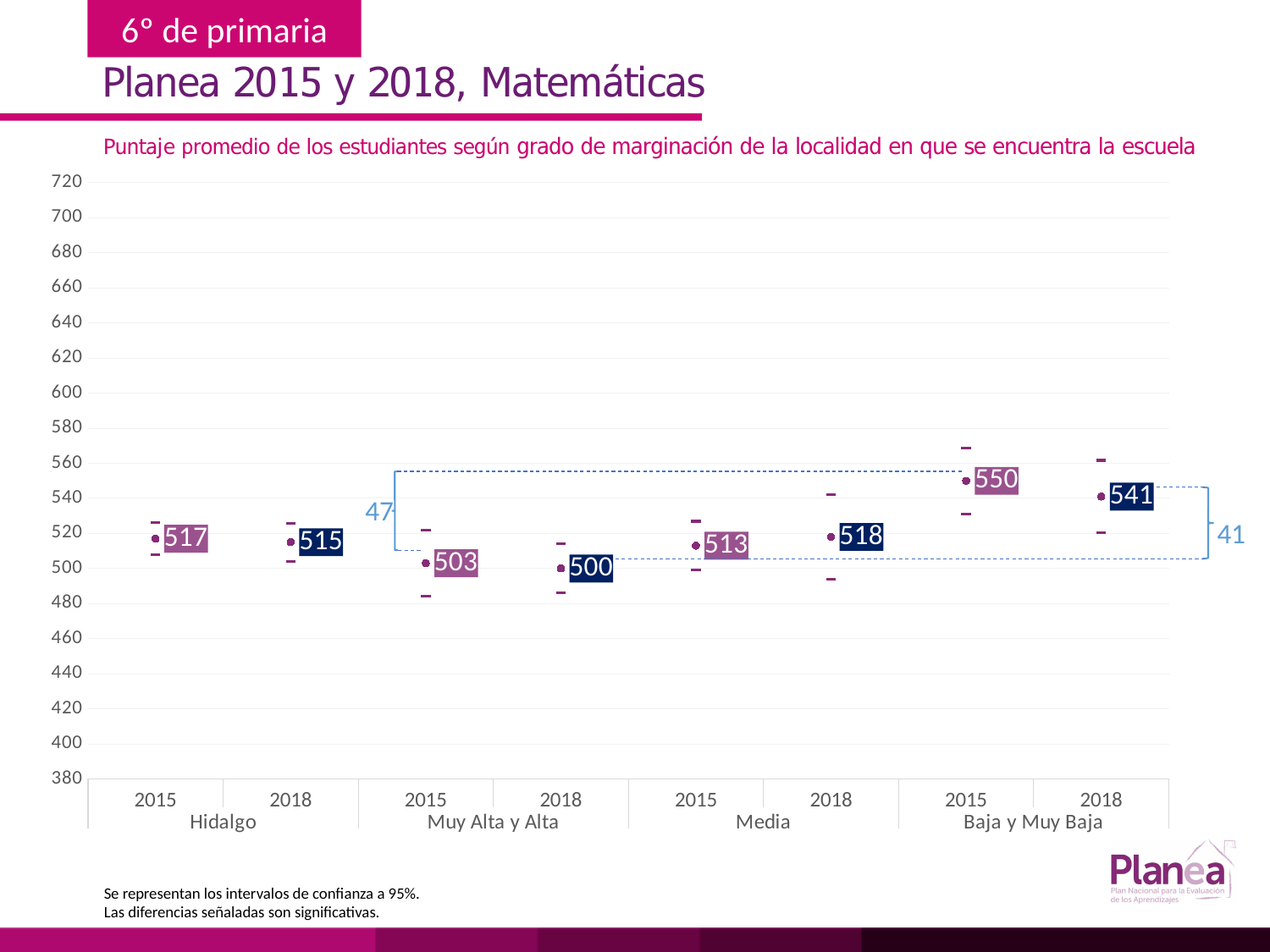

Planea 2015 y 2018, Matemáticas

Puntaje promedio de los estudiantes según grado de marginación de la localidad en que se encuentra la escuela

### Chart

| Category |  |  |  |
|---|---|---|---|
| 2015 | 507.647 | 526.353 | 517.0 |
| 2018 | 504.055 | 525.945 | 515.0 |
| 2015 | 484.294 | 521.706 | 503.0 |
| 2018 | 486.07 | 513.93 | 500.0 |
| 2015 | 499.07 | 526.93 | 513.0 |
| 2018 | 493.921 | 542.079 | 518.0 |
| 2015 | 531.095 | 568.905 | 550.0 |
| 2018 | 520.304 | 561.696 | 541.0 |
47

41
Se representan los intervalos de confianza a 95%.
Las diferencias señaladas son significativas.